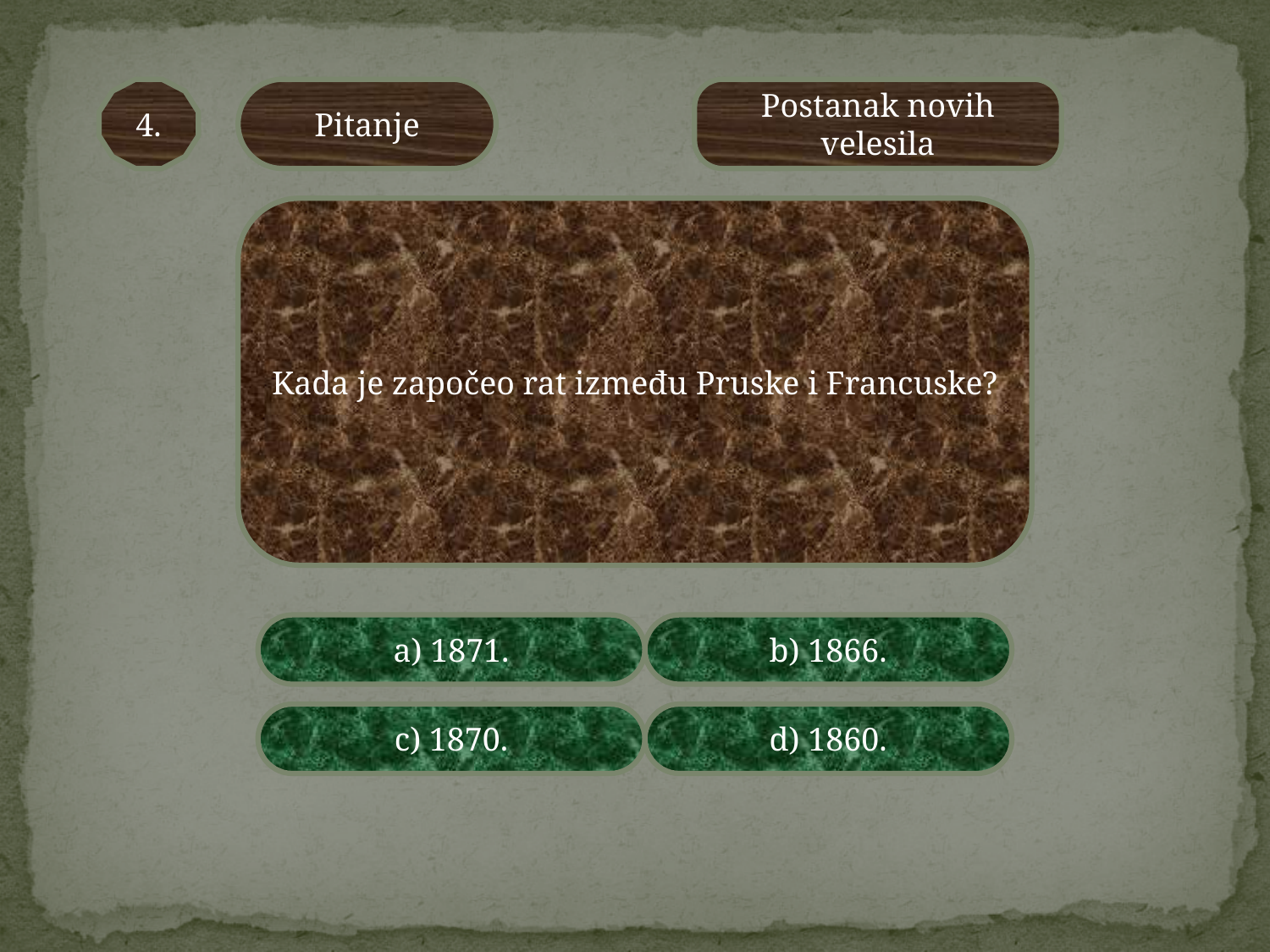

4.
Pitanje
Postanak novih velesila
Kada je započeo rat između Pruske i Francuske?
a) 1871.
b) 1866.
c) 1870.
d) 1860.